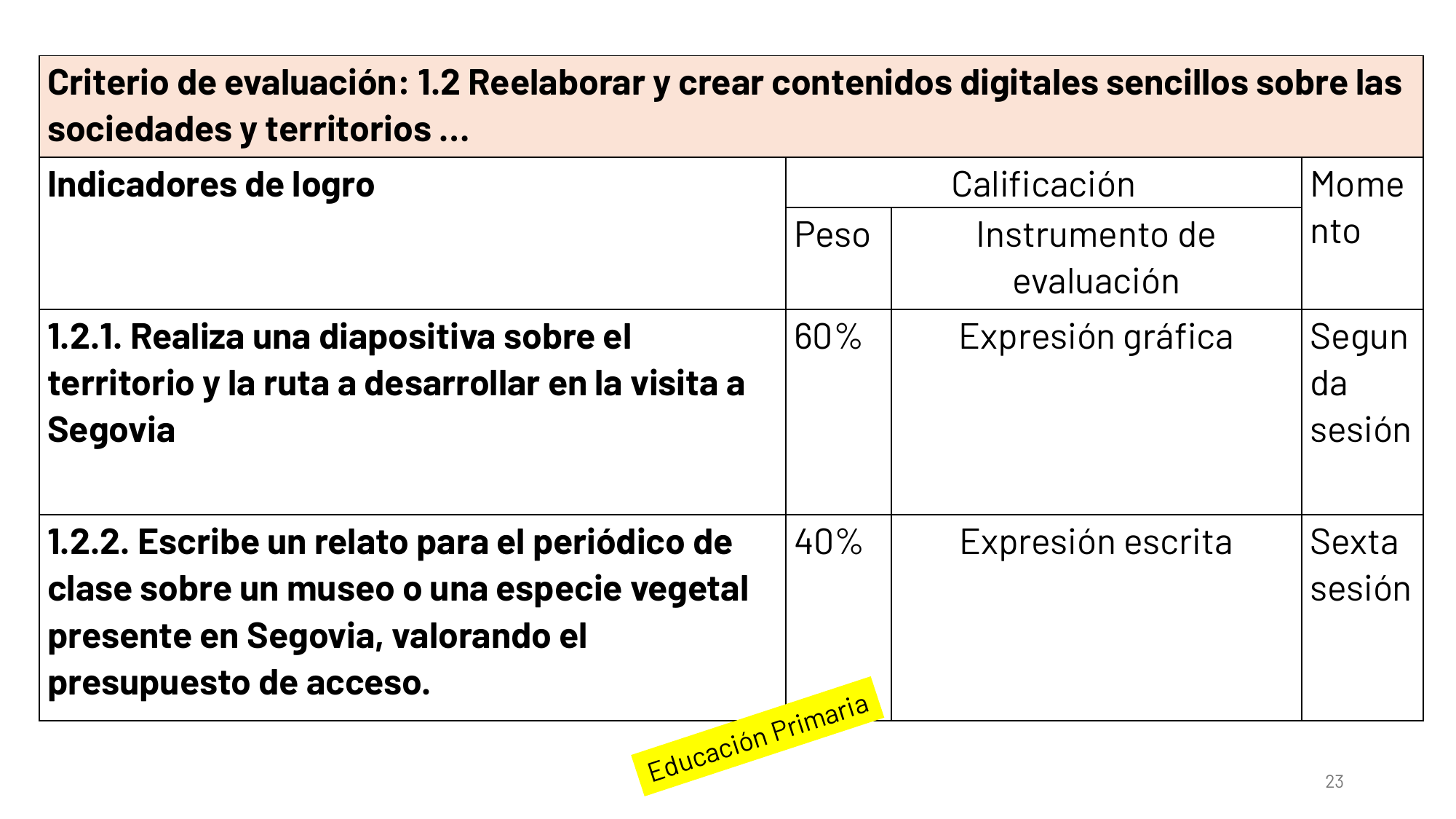

| Criterio de evaluación: 1.2 Reelaborar y crear contenidos digitales sencillos sobre las sociedades y territorios … |  |  |  |
| --- | --- | --- | --- |
| Indicadores de logro | Calificación |  | Momento |
|  | Peso | Instrumento de evaluación |  |
| 1.2.1. Realiza una diapositiva sobre el territorio y la ruta a desarrollar en la visita a Segovia | 60% | Expresión gráfica | Segunda sesión |
| 1.2.2. Escribe un relato para el periódico de clase sobre un museo o una especie vegetal presente en Segovia, valorando el presupuesto de acceso. | 40% | Expresión escrita | Sexta sesión |
Educación Primaria
23